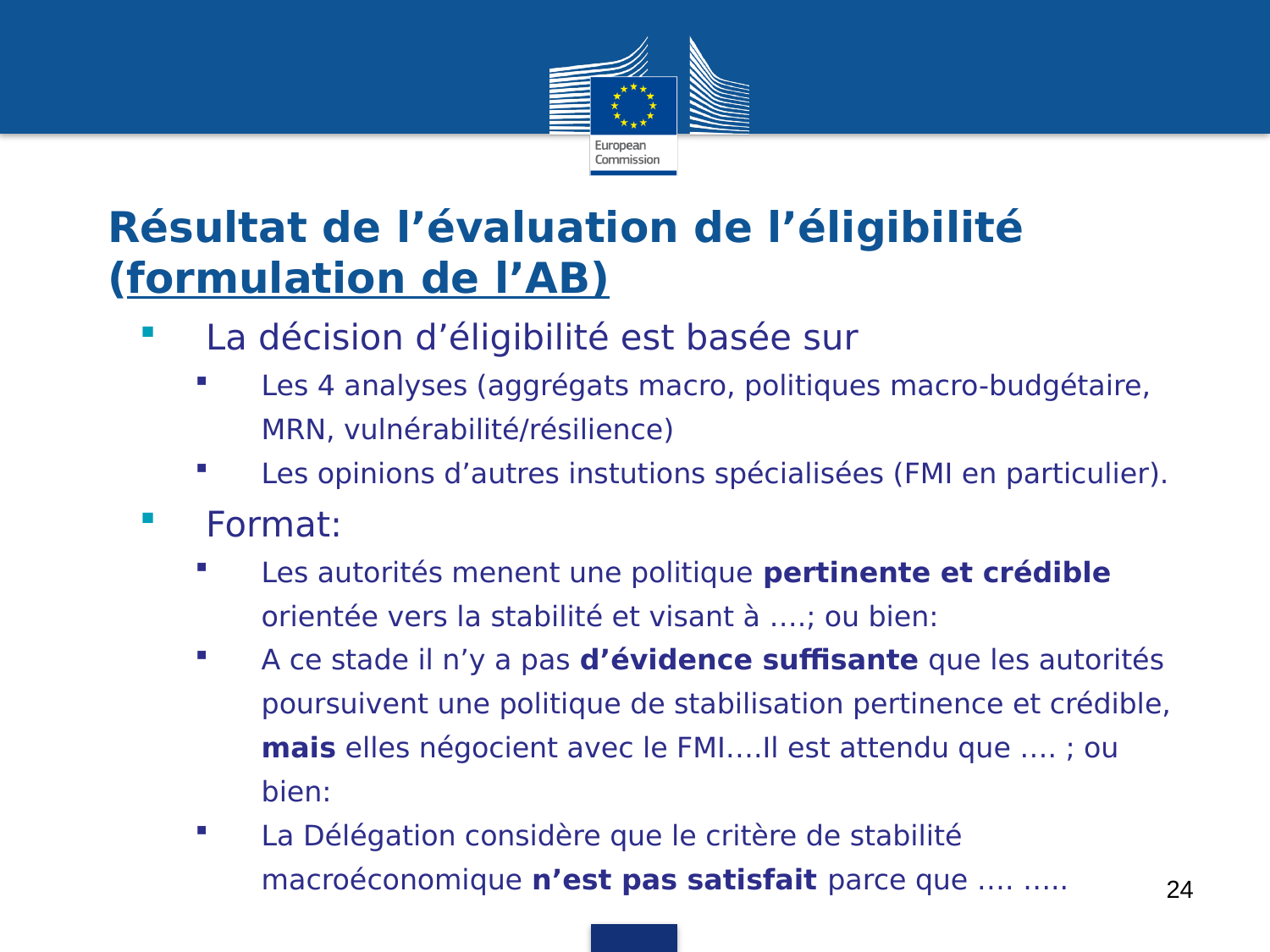

# Résultat de l’évaluation de l’éligibilité (formulation de l’AB)
La décision d’éligibilité est basée sur
Les 4 analyses (aggrégats macro, politiques macro-budgétaire, MRN, vulnérabilité/résilience)
Les opinions d’autres instutions spécialisées (FMI en particulier).
Format:
Les autorités menent une politique pertinente et crédible  orientée vers la stabilité et visant à ….; ou bien:
A ce stade il n’y a pas d’évidence suffisante que les autorités poursuivent une politique de stabilisation pertinence et crédible, mais elles négocient avec le FMI….Il est attendu que …. ; ou bien:
La Délégation considère que le critère de stabilité macroéconomique n’est pas satisfait parce que …. …..

24